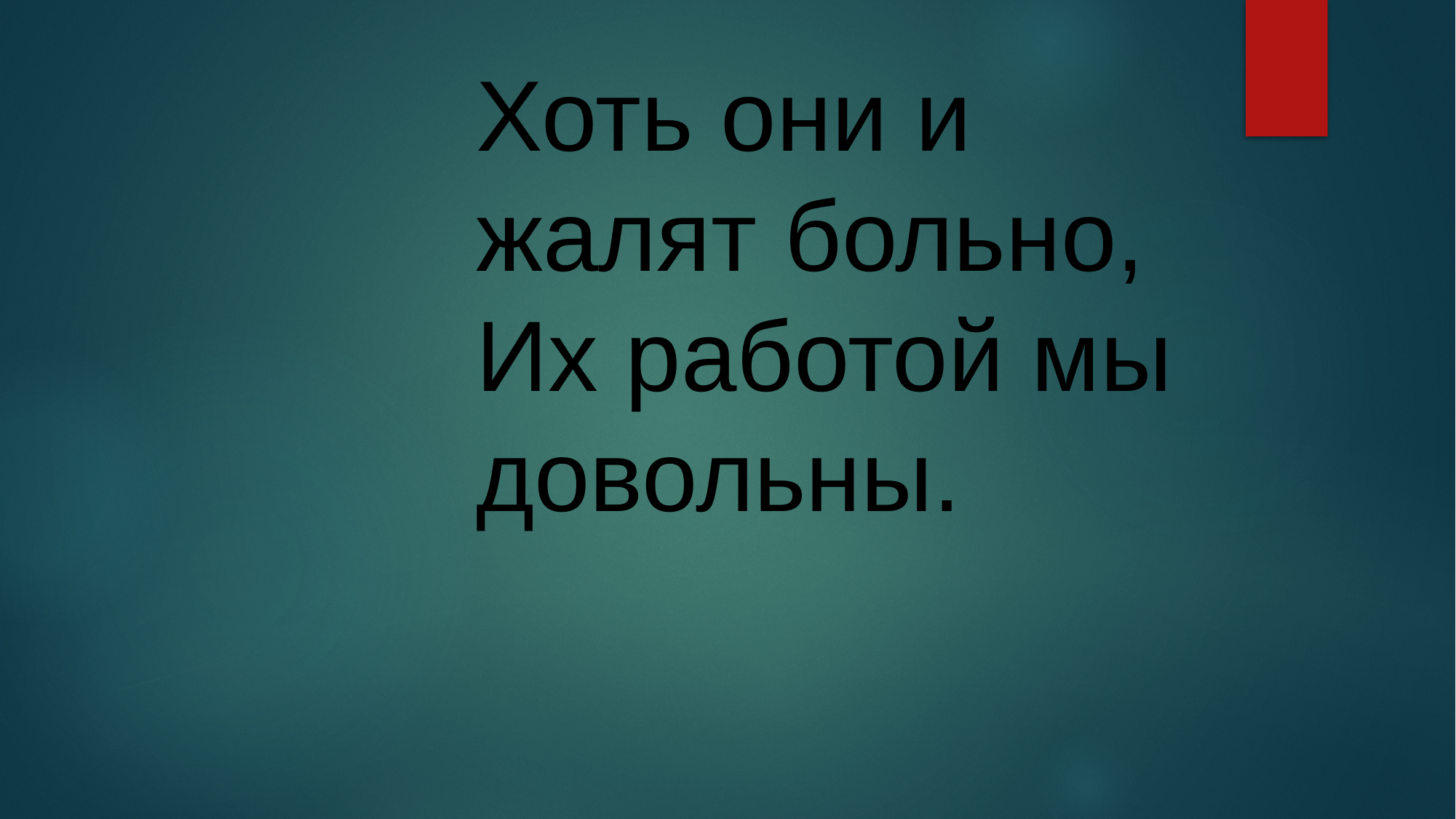

Хоть они и жалят больно, 
Их работой мы довольны.